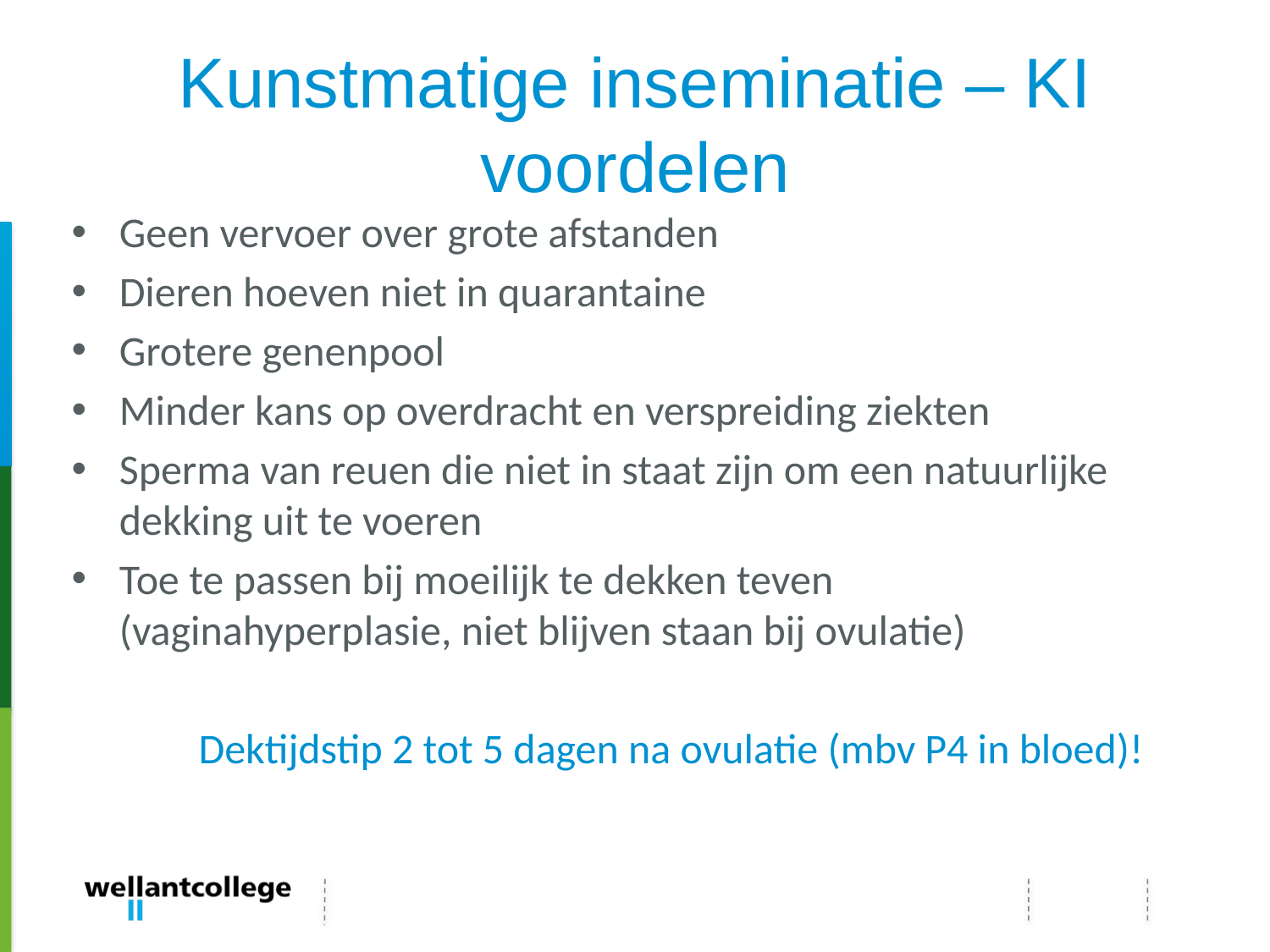

# Kunstmatige inseminatie – KI voordelen
Geen vervoer over grote afstanden
Dieren hoeven niet in quarantaine
Grotere genenpool
Minder kans op overdracht en verspreiding ziekten
Sperma van reuen die niet in staat zijn om een natuurlijke dekking uit te voeren
Toe te passen bij moeilijk te dekken teven (vaginahyperplasie, niet blijven staan bij ovulatie)

	Dektijdstip 2 tot 5 dagen na ovulatie (mbv P4 in bloed)!